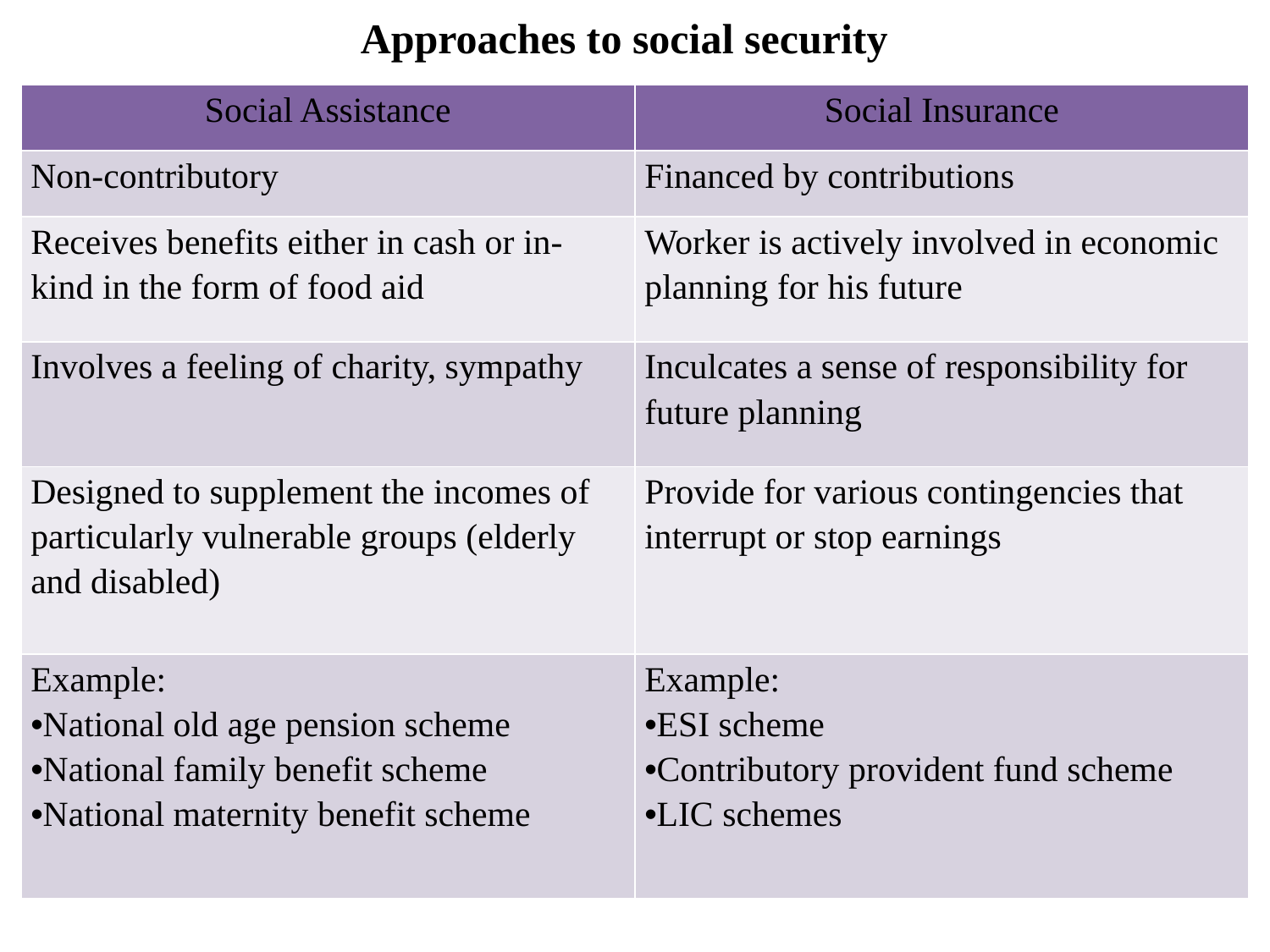

# Approaches to social security
| Social Assistance | Social Insurance |
| --- | --- |
| Non-contributory | Financed by contributions |
| Receives benefits either in cash or in-kind in the form of food aid | Worker is actively involved in economic planning for his future |
| Involves a feeling of charity, sympathy | Inculcates a sense of responsibility for future planning |
| Designed to supplement the incomes of particularly vulnerable groups (elderly and dis­abled) | Provide for various contingencies that interrupt or stop earnings |
| Example: National old age pension scheme National family benefit scheme National maternity benefit scheme | Example: ESI scheme Contributory provident fund scheme LIC schemes |